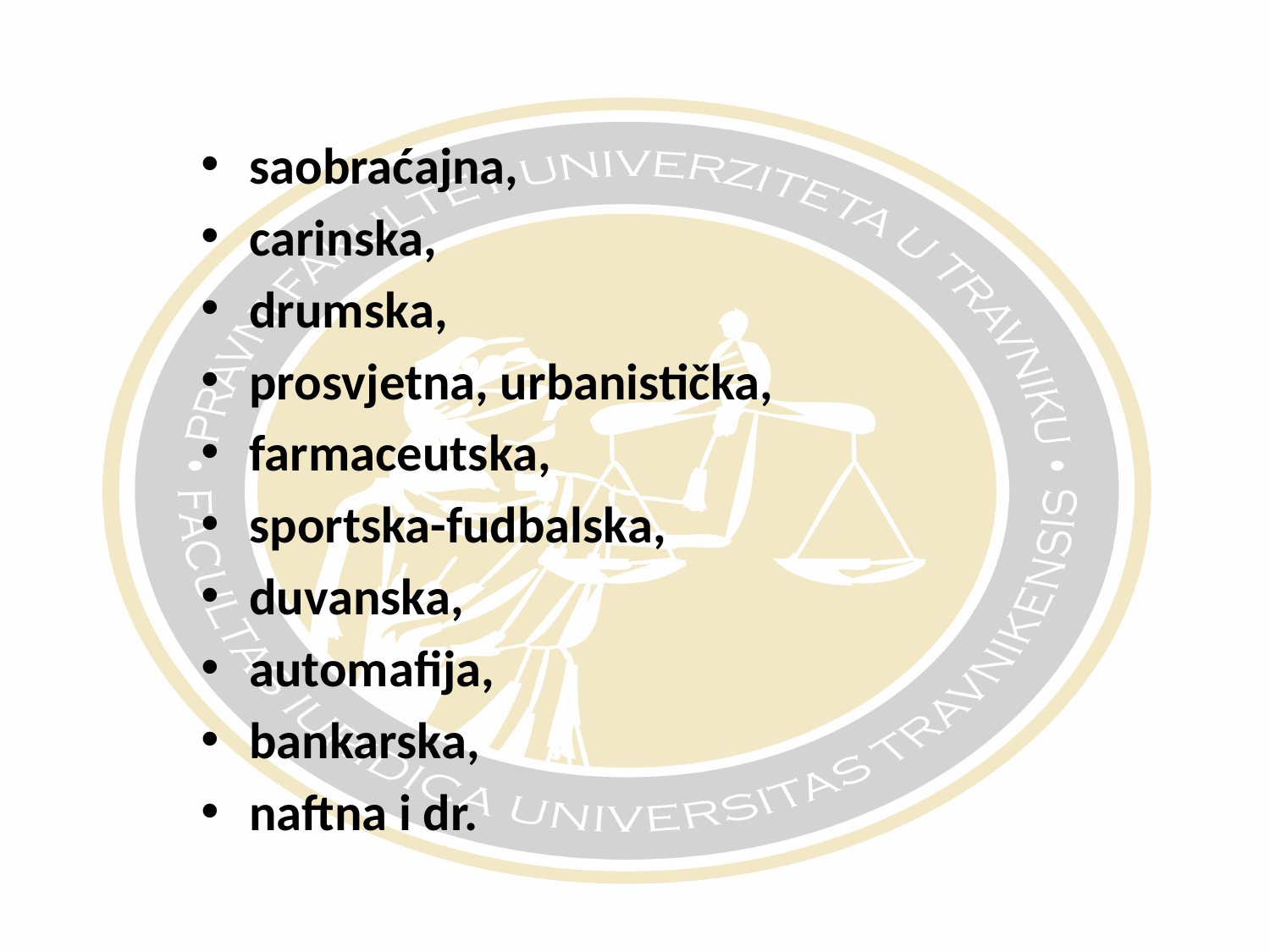

#
saobraćajna,
carinska,
drumska,
prosvjetna, urbanistička,
farmaceutska,
sportska-fudbalska,
duvanska,
automafija,
bankarska,
naftna i dr.